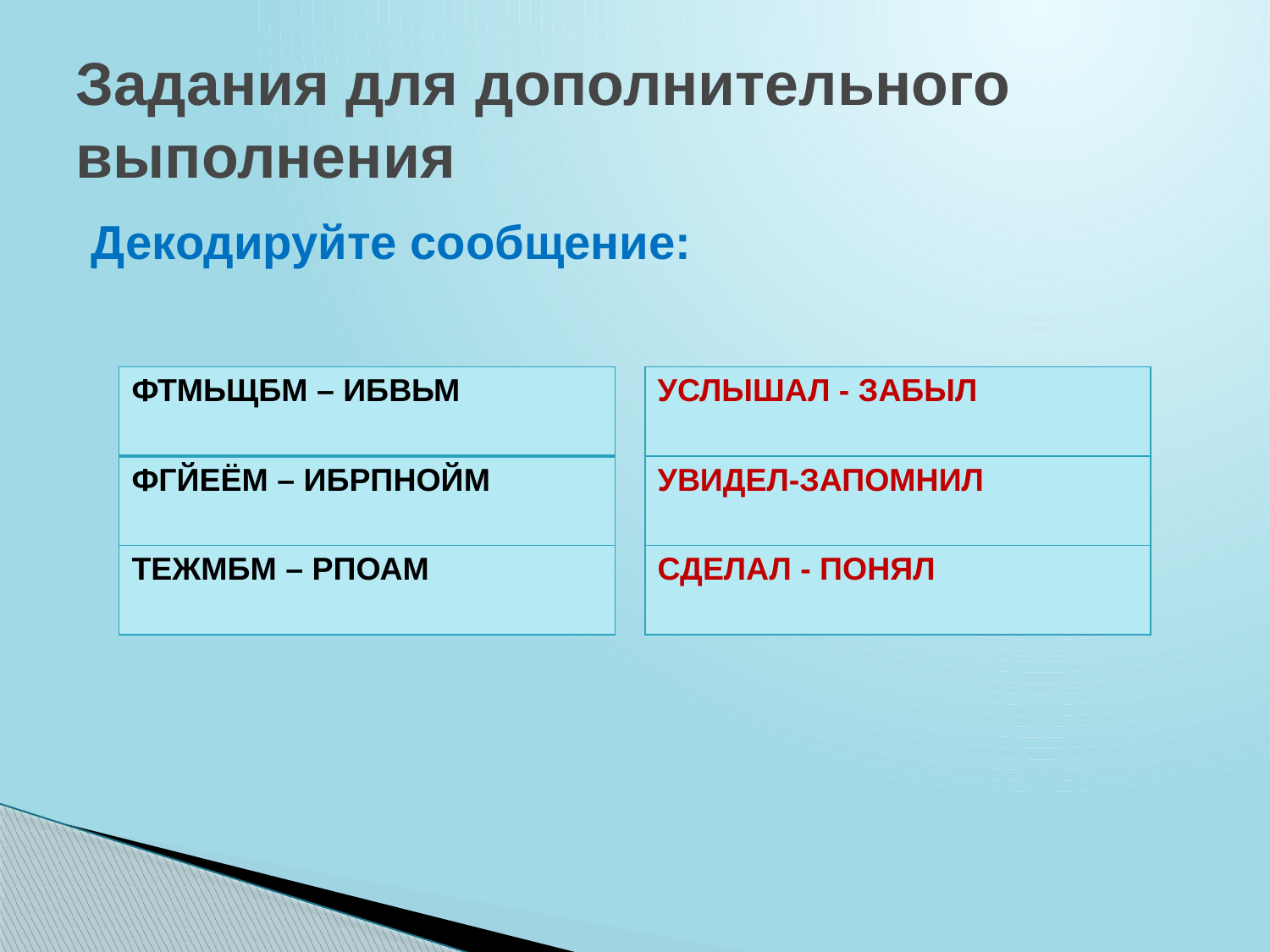

# Задания для дополнительного выполнения
Декодируйте сообщение:

| ФТМЬЩБМ – ИБВЬМ |
| --- |
| ФГЙЕЁМ – ИБРПНОЙМ |
| ТЕЖМБМ – РПОАМ |
| УСЛЫШАЛ - ЗАБЫЛ |
| --- |
| УВИДЕЛ-ЗАПОМНИЛ |
| СДЕЛАЛ - ПОНЯЛ |